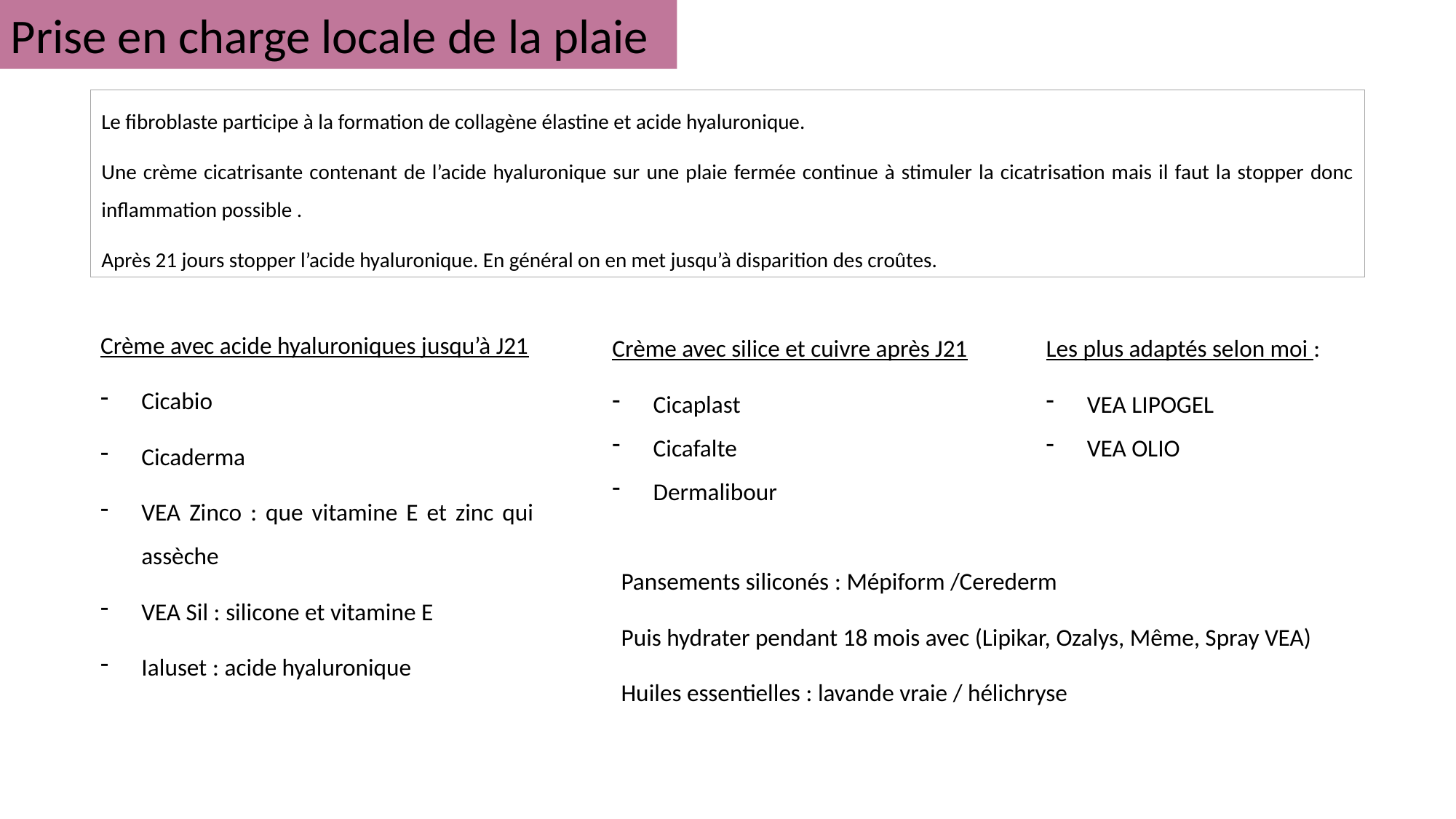

Prise en charge locale de la plaie
Le fibroblaste participe à la formation de collagène élastine et acide hyaluronique.
Une crème cicatrisante contenant de l’acide hyaluronique sur une plaie fermée continue à stimuler la cicatrisation mais il faut la stopper donc inflammation possible .
Après 21 jours stopper l’acide hyaluronique. En général on en met jusqu’à disparition des croûtes.
Crème avec acide hyaluroniques jusqu’à J21
Cicabio
Cicaderma
VEA Zinco : que vitamine E et zinc qui assèche
VEA Sil : silicone et vitamine E
Ialuset : acide hyaluronique

Crème avec silice et cuivre après J21
Cicaplast
Cicafalte
Dermalibour
Les plus adaptés selon moi :
VEA LIPOGEL
VEA OLIO
Pansements siliconés : Mépiform /Cerederm
Puis hydrater pendant 18 mois avec (Lipikar, Ozalys, Même, Spray VEA)
Huiles essentielles : lavande vraie / hélichryse